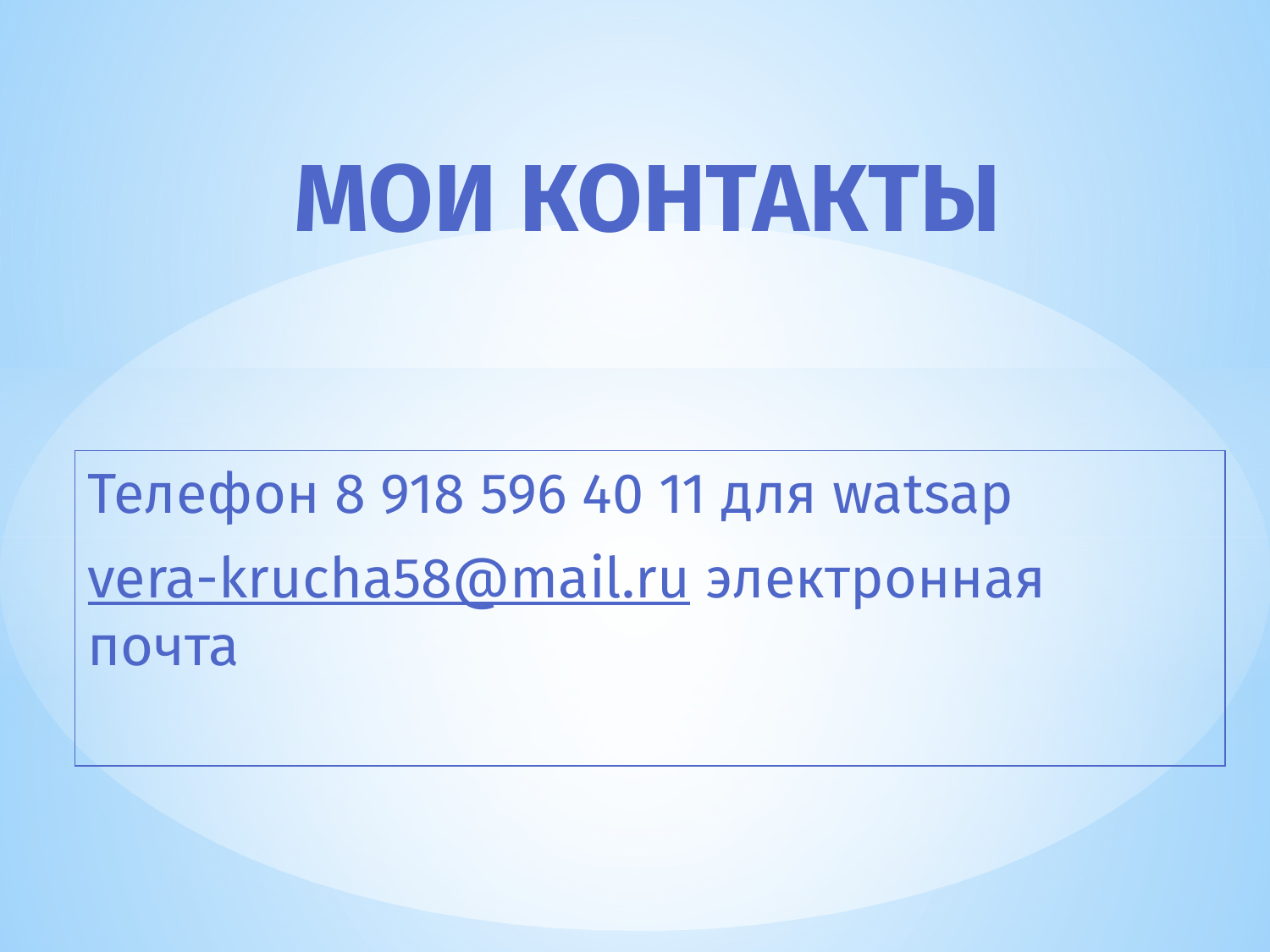

# МОИ КОНТАКТЫ
Телефон 8 918 596 40 11 для watsap
vera-krucha58@mail.ru электронная почта